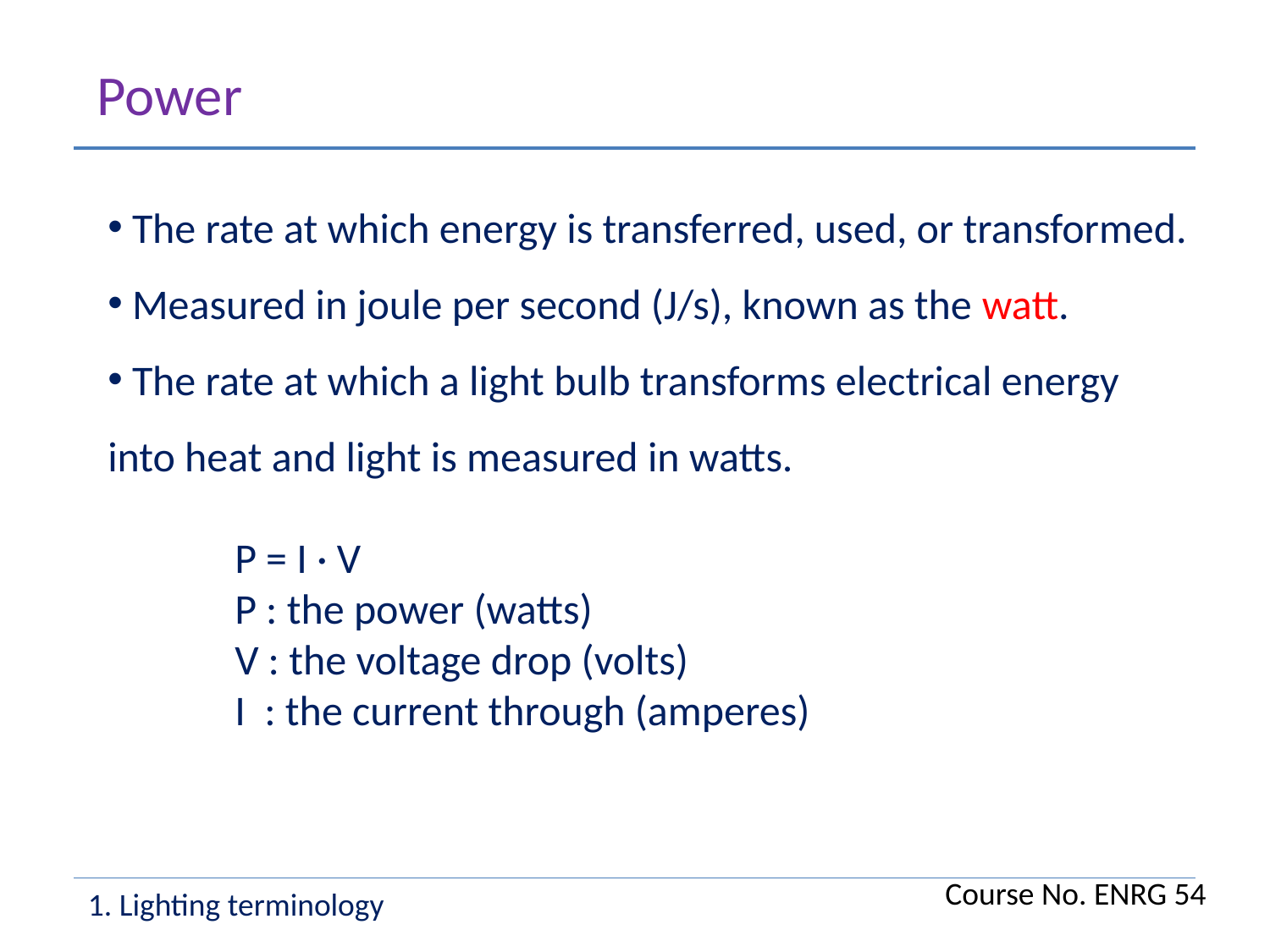

Power
 The rate at which energy is transferred, used, or transformed.
 Measured in joule per second (J/s), known as the watt.
 The rate at which a light bulb transforms electrical energy into heat and light is measured in watts.

P = I · V
P : the power (watts)
V : the voltage drop (volts)
I  : the current through (amperes)

Course No. ENRG 54
1. Lighting terminology